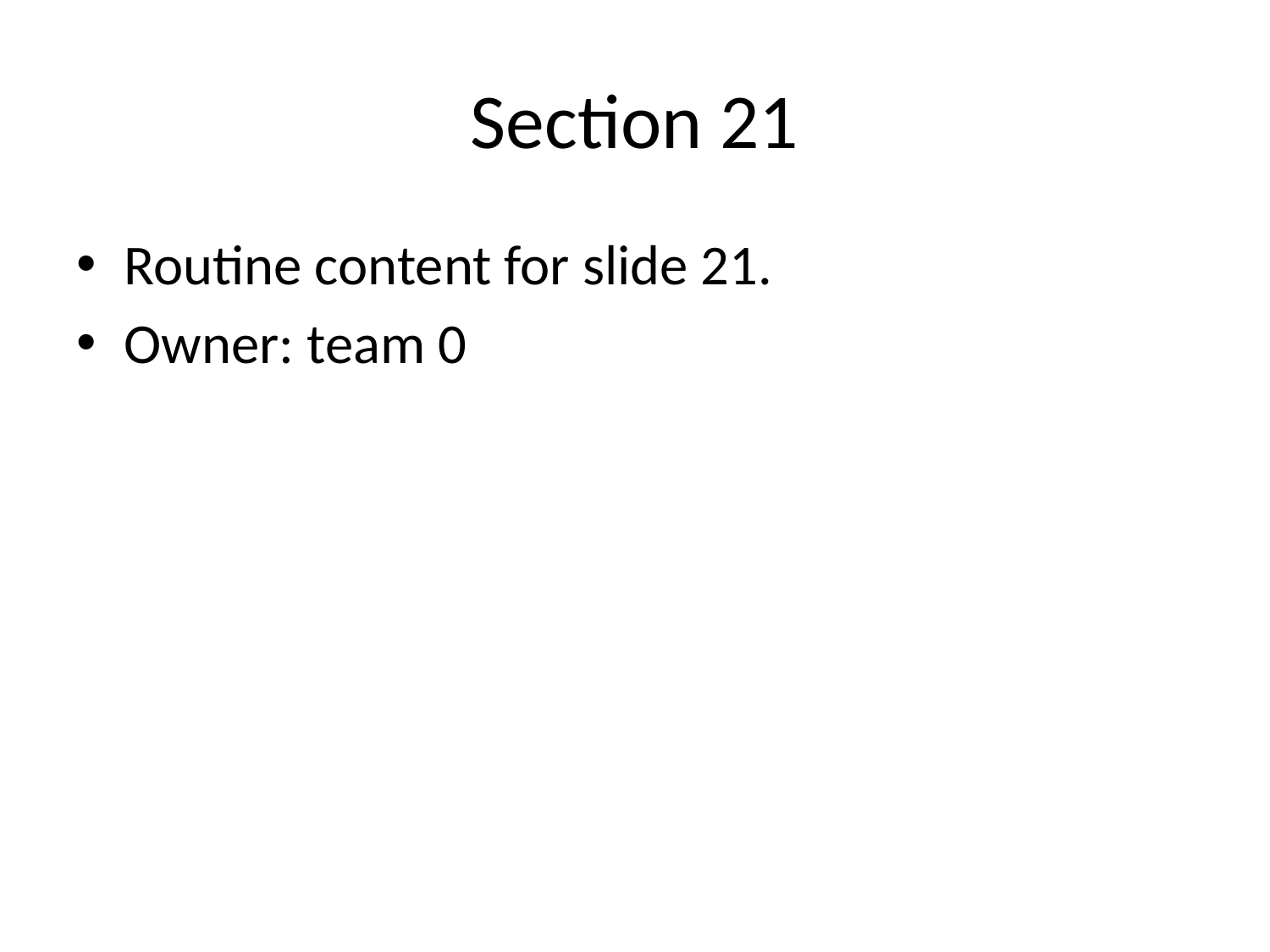

# Section 21
Routine content for slide 21.
Owner: team 0